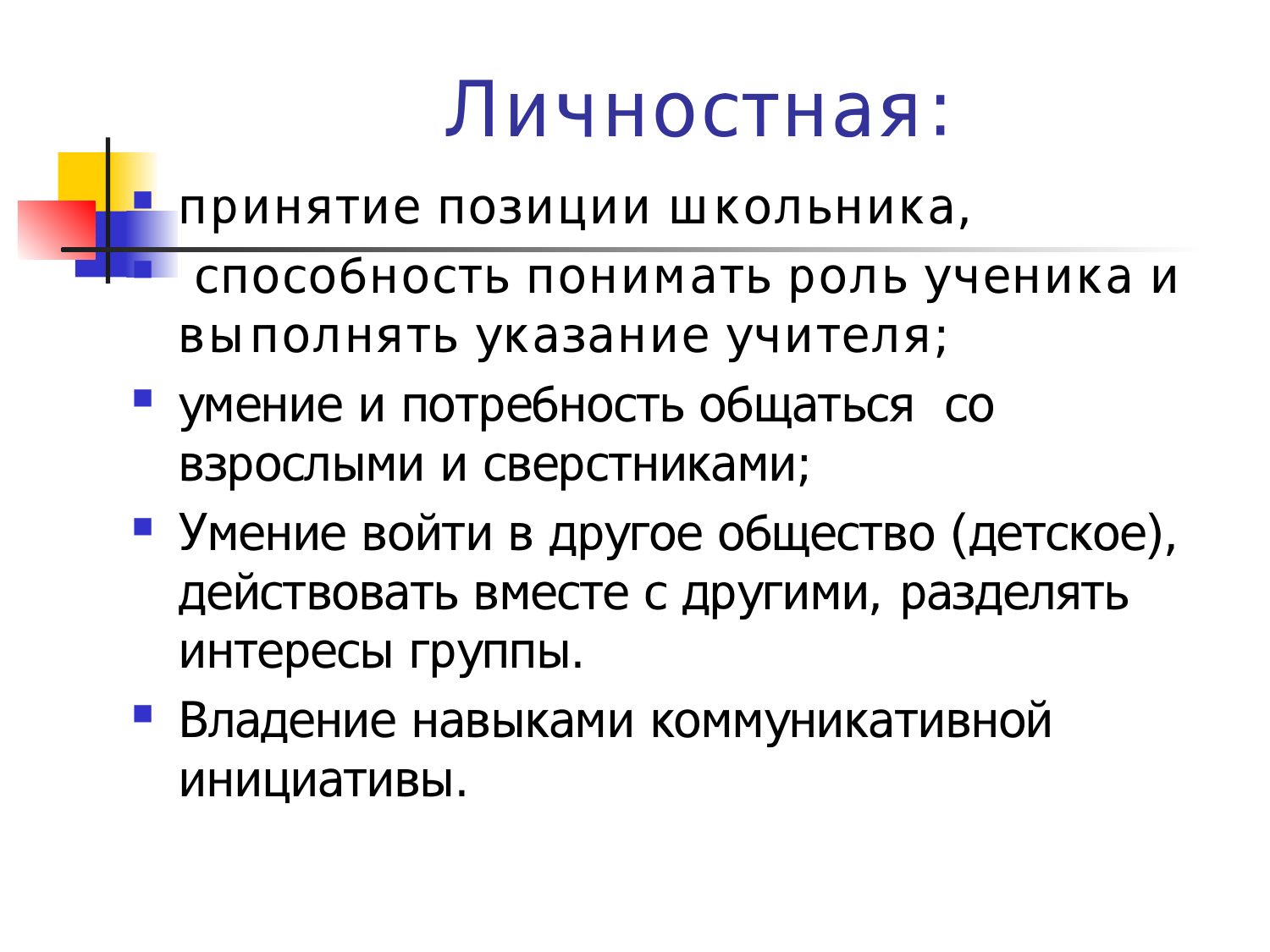

# Личностная:
принятие позиции школьника,
 способность понимать роль ученика и выполнять указание учителя;
умение и потребность общаться  со взрослыми и сверстниками;
Умение войти в другое общество (детское), действовать вместе с другими, разделять интересы группы.
Владение навыками коммуникативной инициативы.